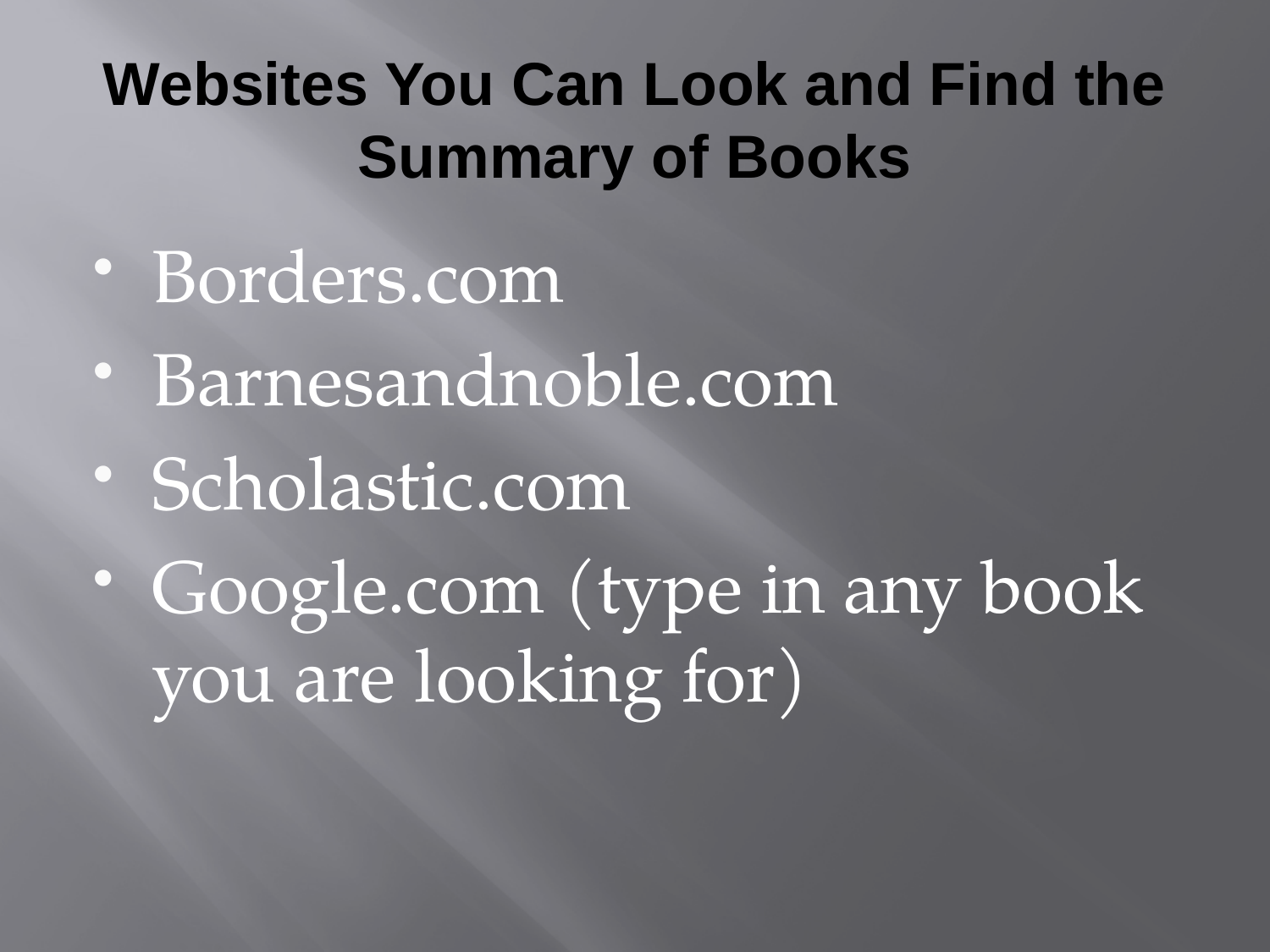

# Websites You Can Look and Find the Summary of Books
Borders.com
Barnesandnoble.com
Scholastic.com
Google.com (type in any book you are looking for)